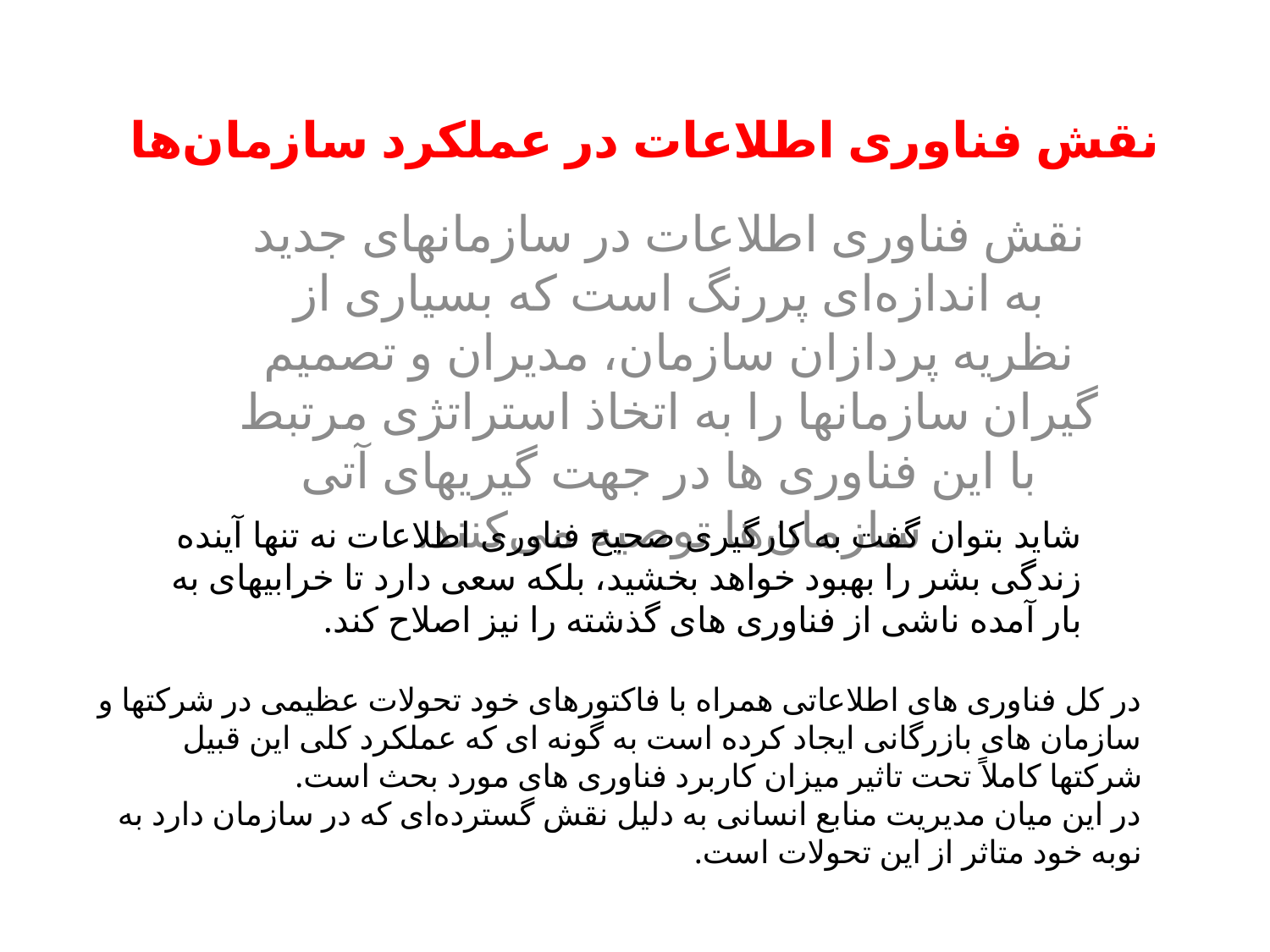

# نقش فناوری اطلاعات در عملکرد سازمان‌ها
نقش فناوری اطلاعات در سازمانهای جدید به اندازه‌ای پررنگ است که بسیاری از نظریه پردازان سازمان، مدیران و تصمیم گیران سازمانها را به اتخاذ استراتژی مرتبط با این فناوری ها در جهت گیریهای آتی سازمان‌ها توصیه می‌کنند.
شاید بتوان گفت به کارگیری صحیح فناوری اطلاعات نه تنها آینده زندگی بشر را بهبود خواهد بخشید، بلکه سعی دارد تا خرابیهای به بار آمده ناشی از فناوری های گذشته را نیز اصلاح کند.
در کل فناوری های اطلاعاتی همراه با فاکتورهای خود تحولات عظیمی در شرکتها و سازمان های بازرگانی ایجاد کرده است به گونه ای که عملکرد کلی این قبیل شرکتها کاملاً تحت تاثیر میزان کاربرد فناوری های مورد بحث است. 
در این میان مدیریت منابع انسانی به دلیل نقش گسترده‌ای که در سازمان دارد به نوبه خود متاثر از این تحولات است.